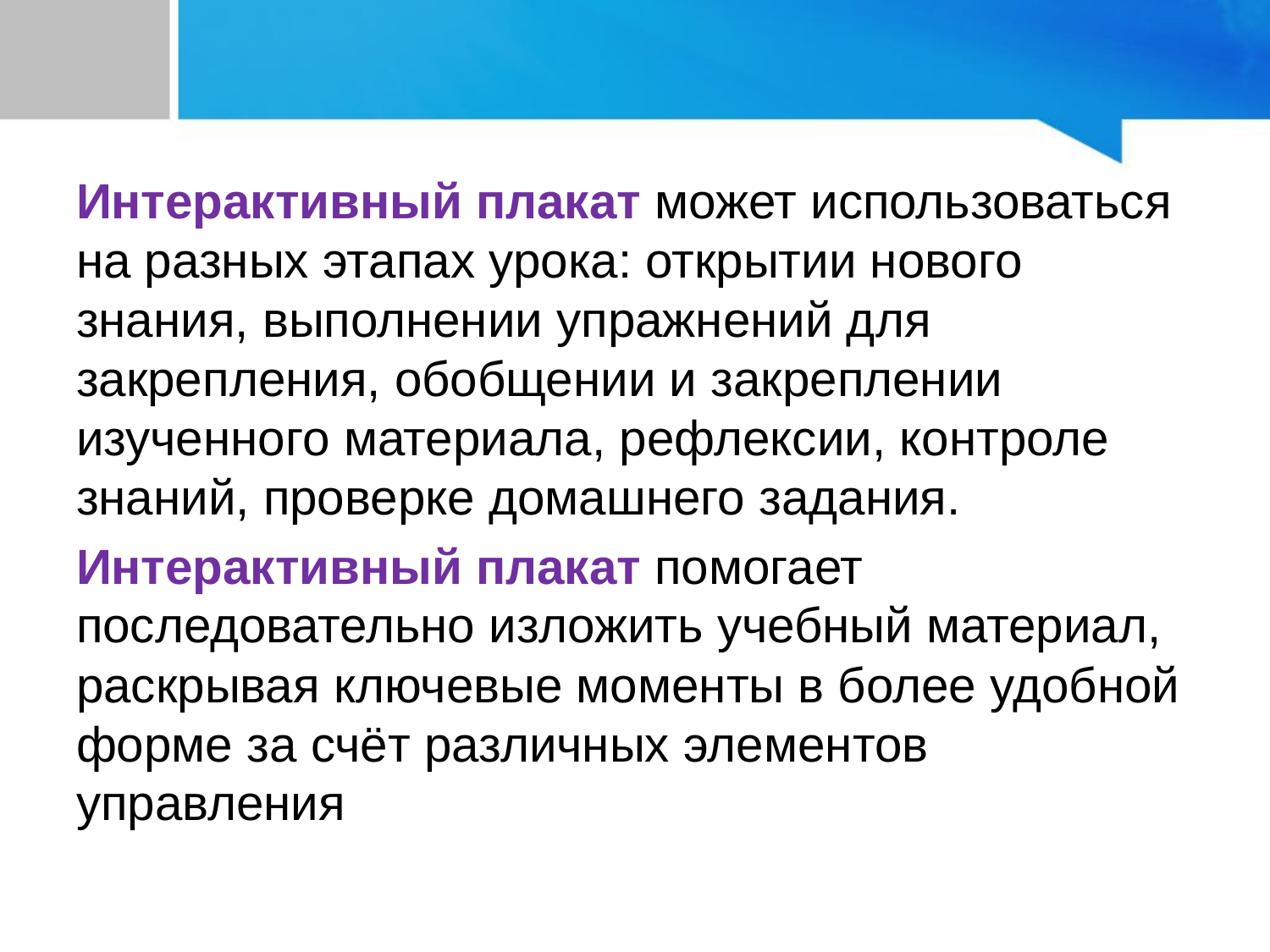

#
Интерактивный плакат может использоваться на разных этапах урока: открытии нового знания, выполнении упражнений для закрепления, обобщении и закреплении изученного материала, рефлексии, контроле знаний, проверке домашнего задания.
Интерактивный плакат помогает последовательно изложить учебный материал, раскрывая ключевые моменты в более удобной форме за счёт различных элементов управления